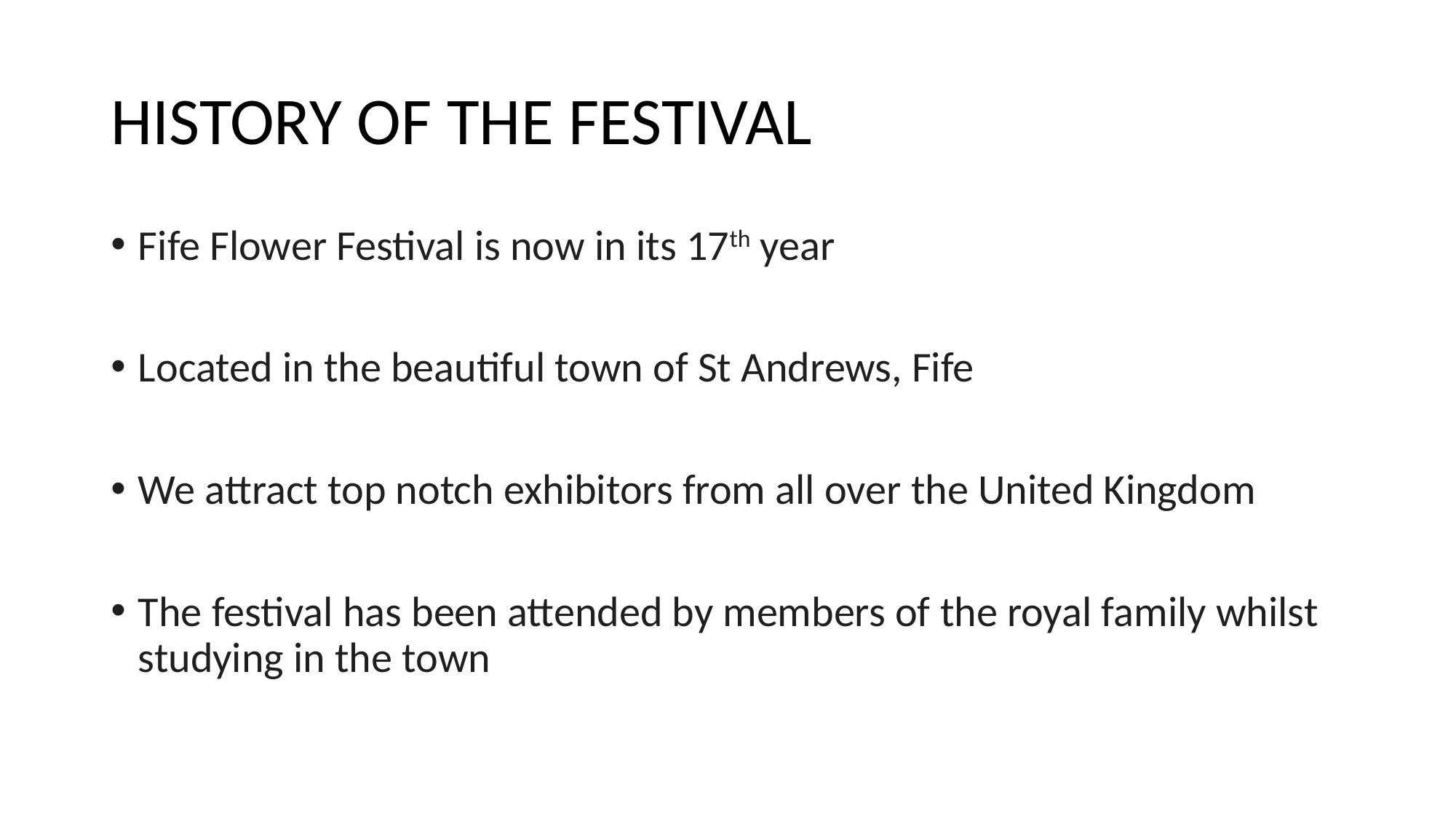

# HISTORY OF THE FESTIVAL
Fife Flower Festival is now in its 17th year

Located in the beautiful town of St Andrews, Fife

We attract top notch exhibitors from all over the United Kingdom

The festival has been attended by members of the royal family whilst studying in the town